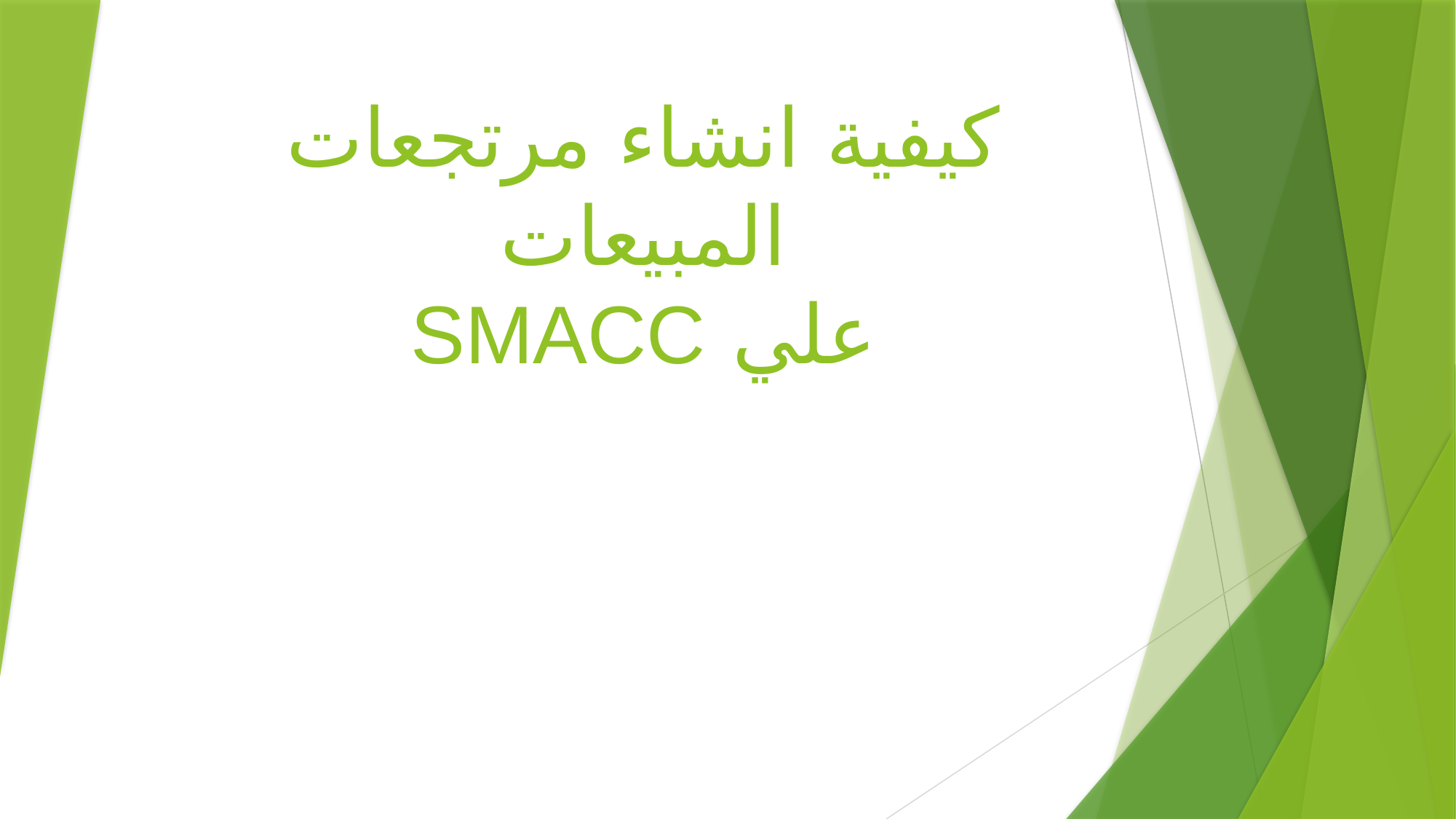

# كيفية انشاء مرتجعات المبيعات علي SMACC